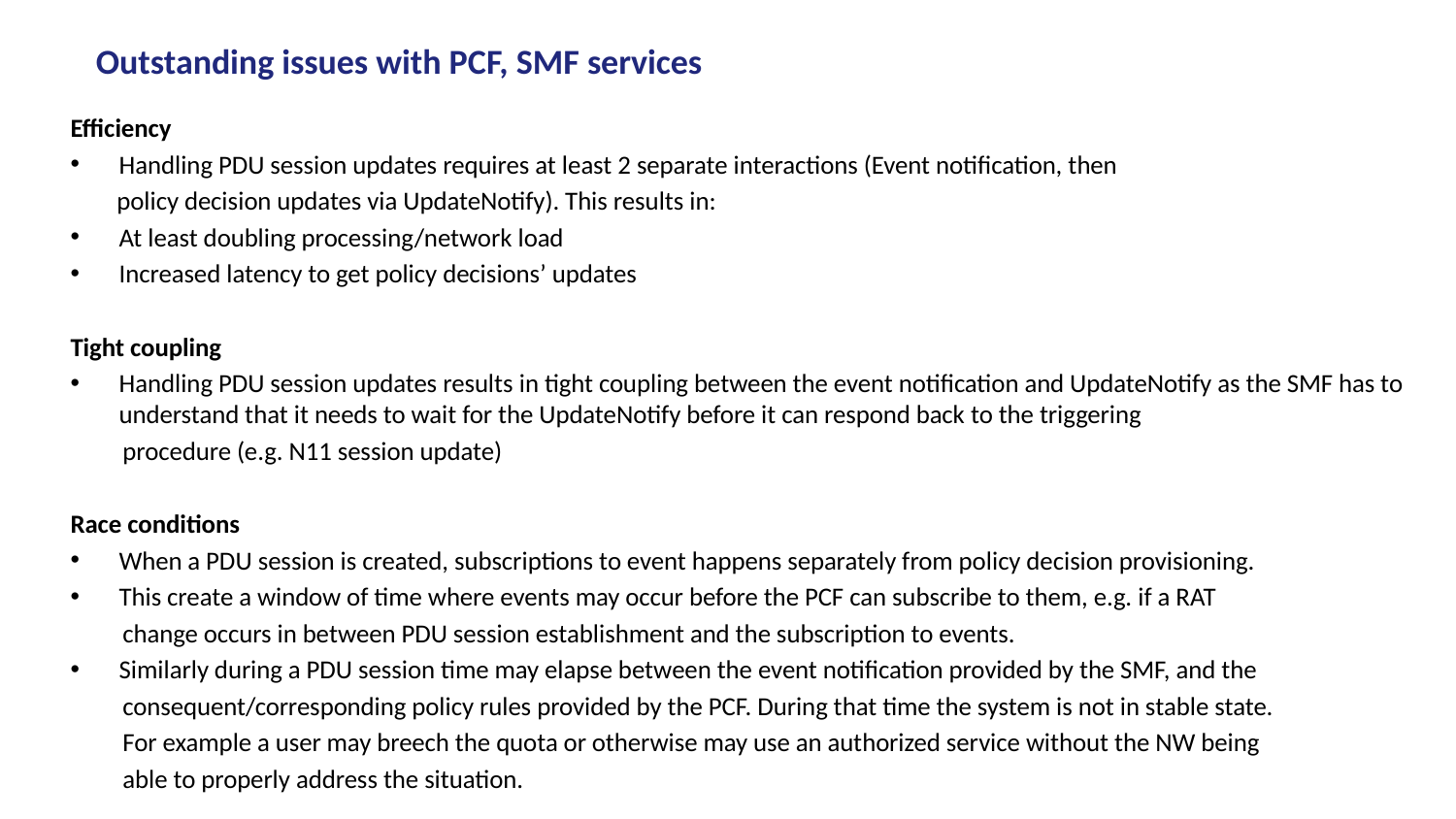

# Outstanding issues with PCF, SMF services
Efficiency
Handling PDU session updates requires at least 2 separate interactions (Event notification, then
        policy decision updates via UpdateNotify). This results in:
At least doubling processing/network load
Increased latency to get policy decisions’ updates

Tight coupling
Handling PDU session updates results in tight coupling between the event notification and UpdateNotify as the SMF has to understand that it needs to wait for the UpdateNotify before it can respond back to the triggering
         procedure (e.g. N11 session update)

Race conditions
When a PDU session is created, subscriptions to event happens separately from policy decision provisioning.
This create a window of time where events may occur before the PCF can subscribe to them, e.g. if a RAT
         change occurs in between PDU session establishment and the subscription to events.
Similarly during a PDU session time may elapse between the event notification provided by the SMF, and the
         consequent/corresponding policy rules provided by the PCF. During that time the system is not in stable state.
         For example a user may breech the quota or otherwise may use an authorized service without the NW being
         able to properly address the situation.